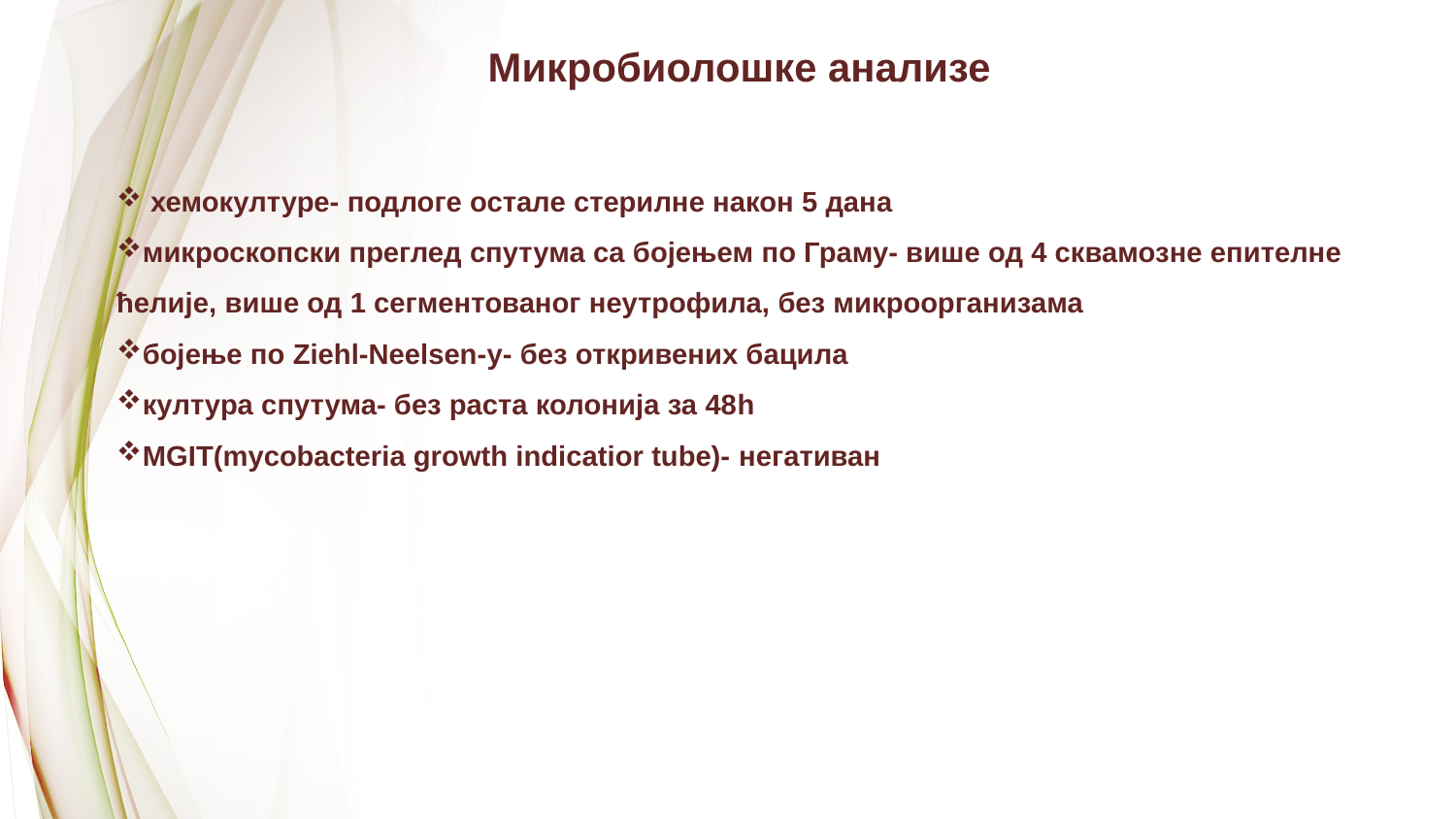

Микробиолошке анализе
 хемокултуре- подлоге остале стерилне након 5 дана
микроскопски преглед спутума са бојењем по Граму- више од 4 сквамозне епителне          ћелије, више од 1 сегментованог неутрофила, без микроорганизама
бојење по Ziehl-Neelsen-у- без откривених бацила
култура спутума- без раста колонија за 48h
MGIT(mycobacteria growth indicatior tube)- негативан